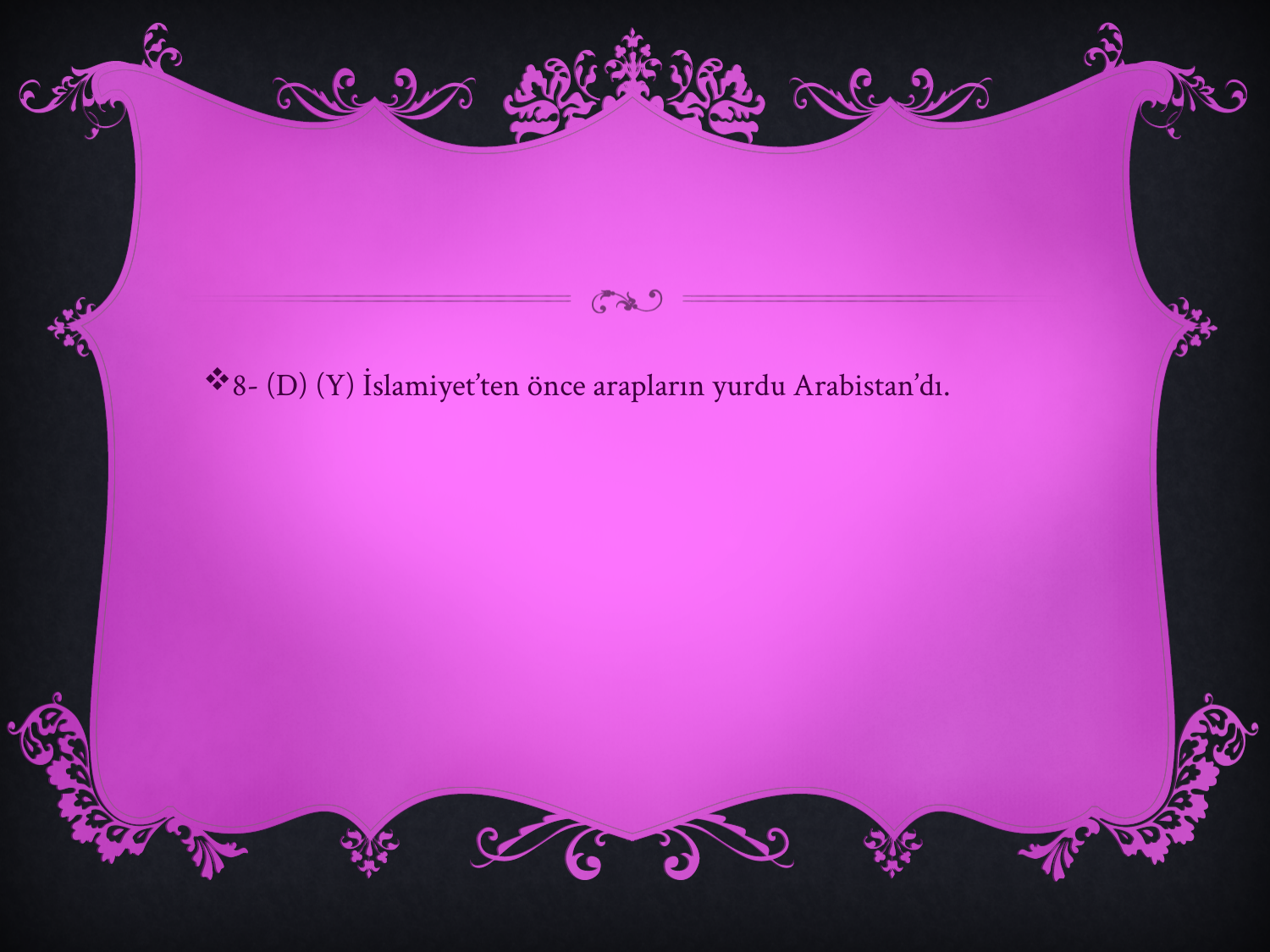

#
8- (D) (Y) İslamiyet’ten önce arapların yurdu Arabistan’dı.